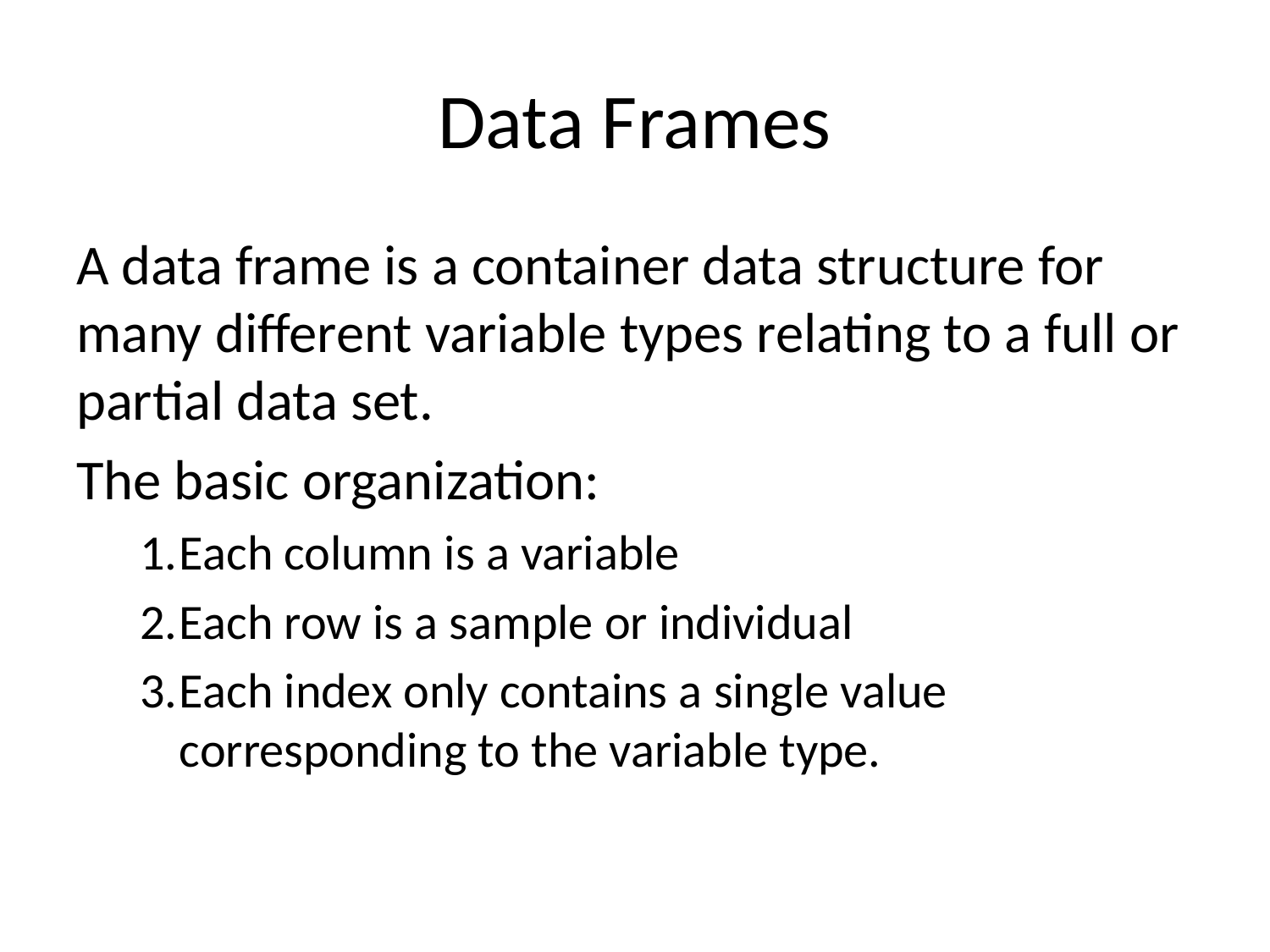

# Data Frames
A data frame is a container data structure for many different variable types relating to a full or partial data set.
The basic organization:
Each column is a variable
Each row is a sample or individual
Each index only contains a single value corresponding to the variable type.